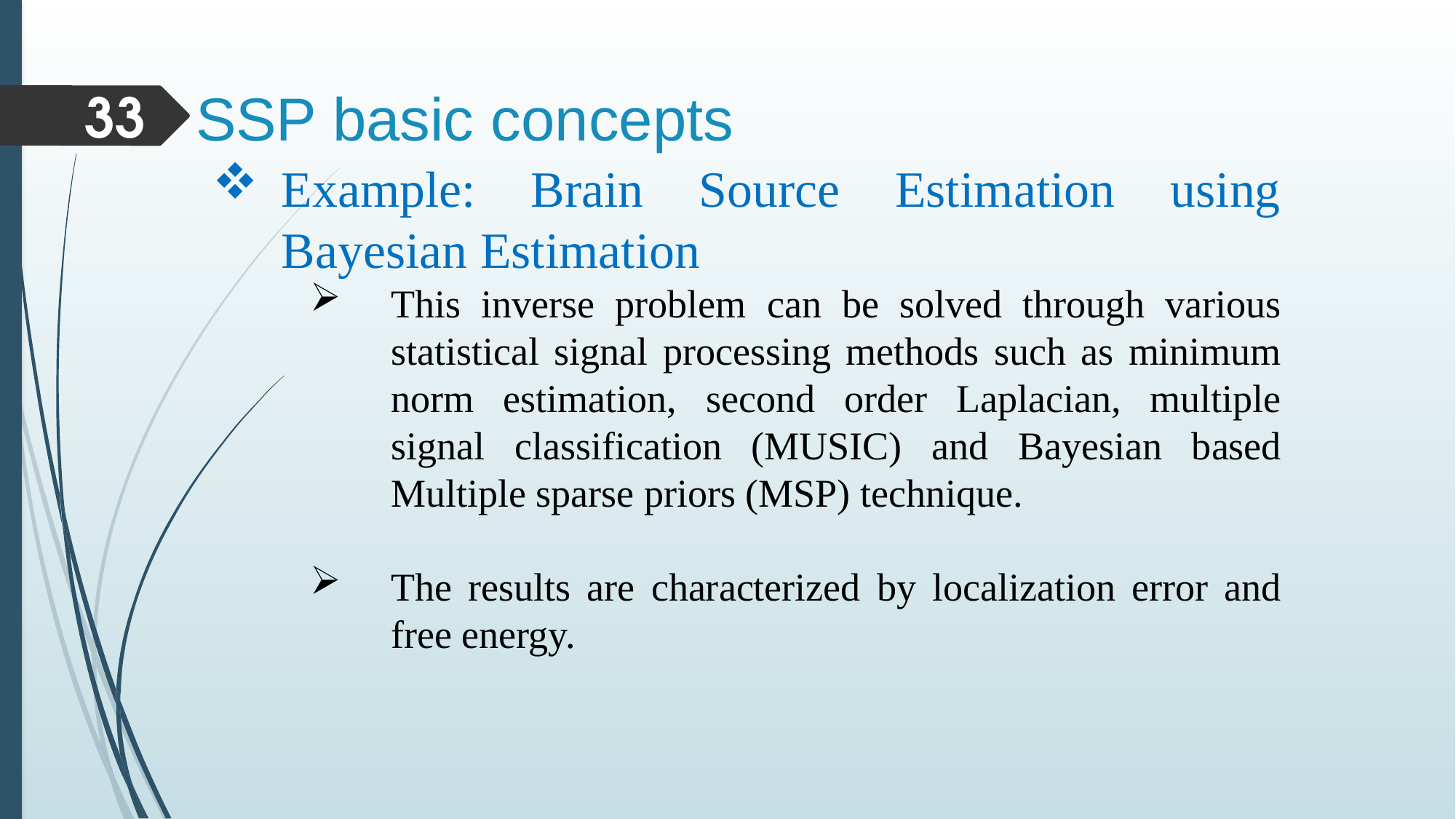

# SSP basic concepts
33
Example: Brain Source Estimation using Bayesian Estimation
This inverse problem can be solved through various statistical signal processing methods such as minimum norm estimation, second order Laplacian, multiple signal classification (MUSIC) and Bayesian based Multiple sparse priors (MSP) technique.

The results are characterized by localization error and free energy.